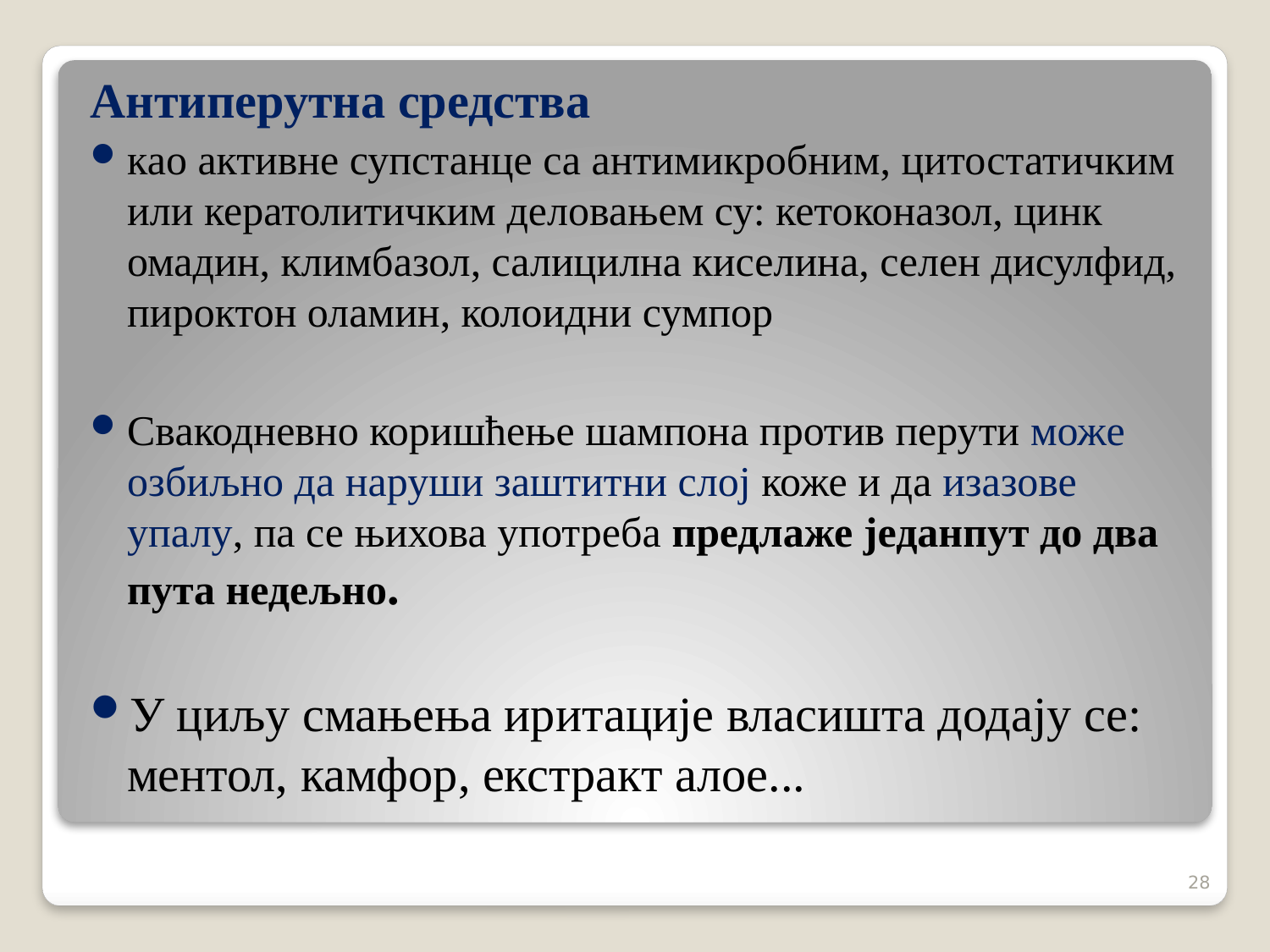

Антиперутна средства
као активне супстанце са антимикробним, цитостатичким или кератолитичким деловањем су: кетоконазол, цинк омадин, климбазол, салицилна киселина, селен дисулфид, пироктон оламин, колоидни сумпор

Свакодневно коришћење шампона против перути може озбиљно да наруши заштитни слој коже и да изазове упалу, па се њихова употреба предлаже једанпут до два пута недељно.

У циљу смањења иритације власишта додају се: ментол, камфор, екстракт алое...

28